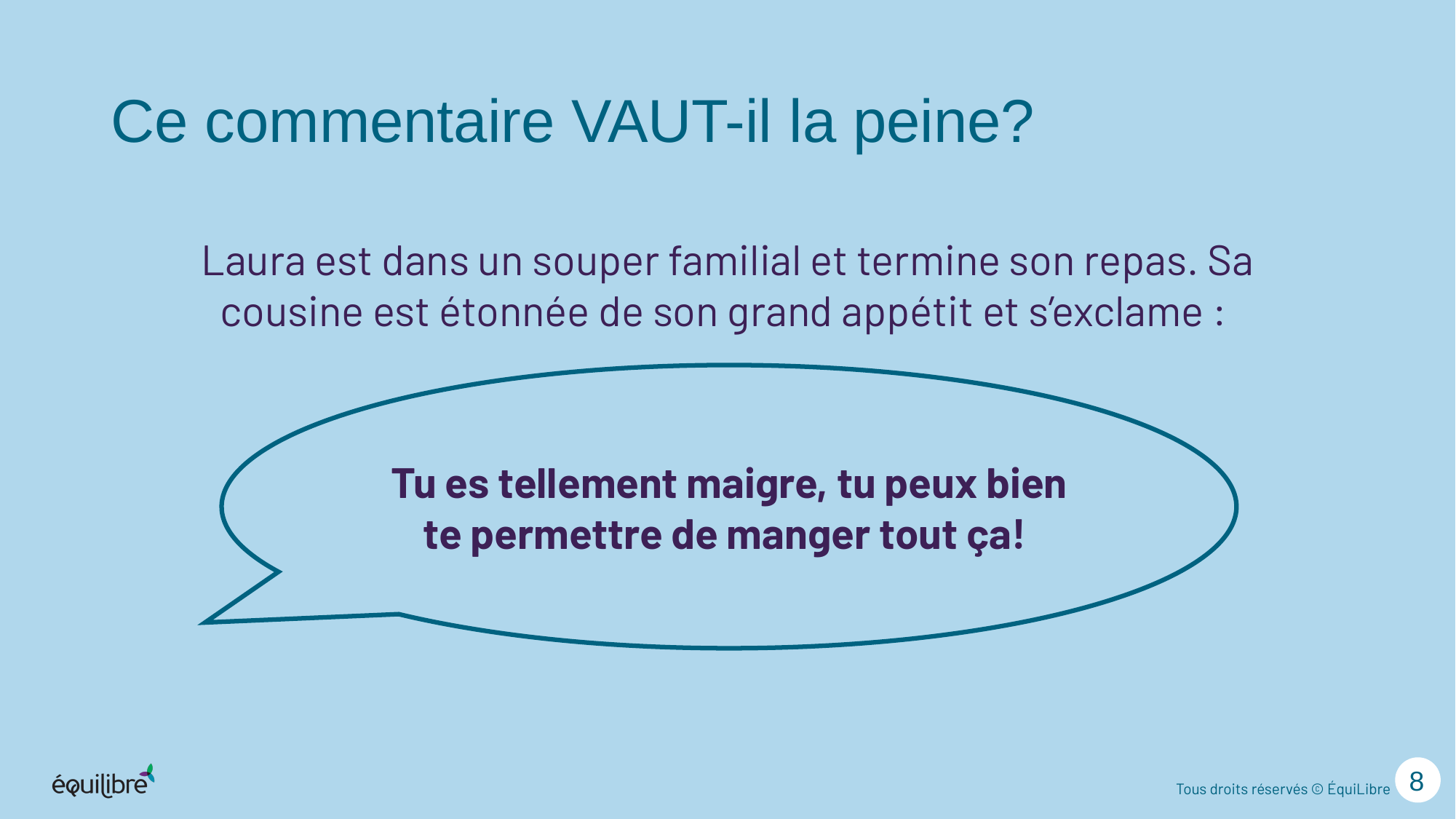

# Ce commentaire VAUT-il la peine?
Laura est dans un souper familial et termine son repas. Sa cousine est étonnée de son grand appétit et s’exclame :
Tu es tellement maigre, tu peux bien te permettre de manger tout ça!

8